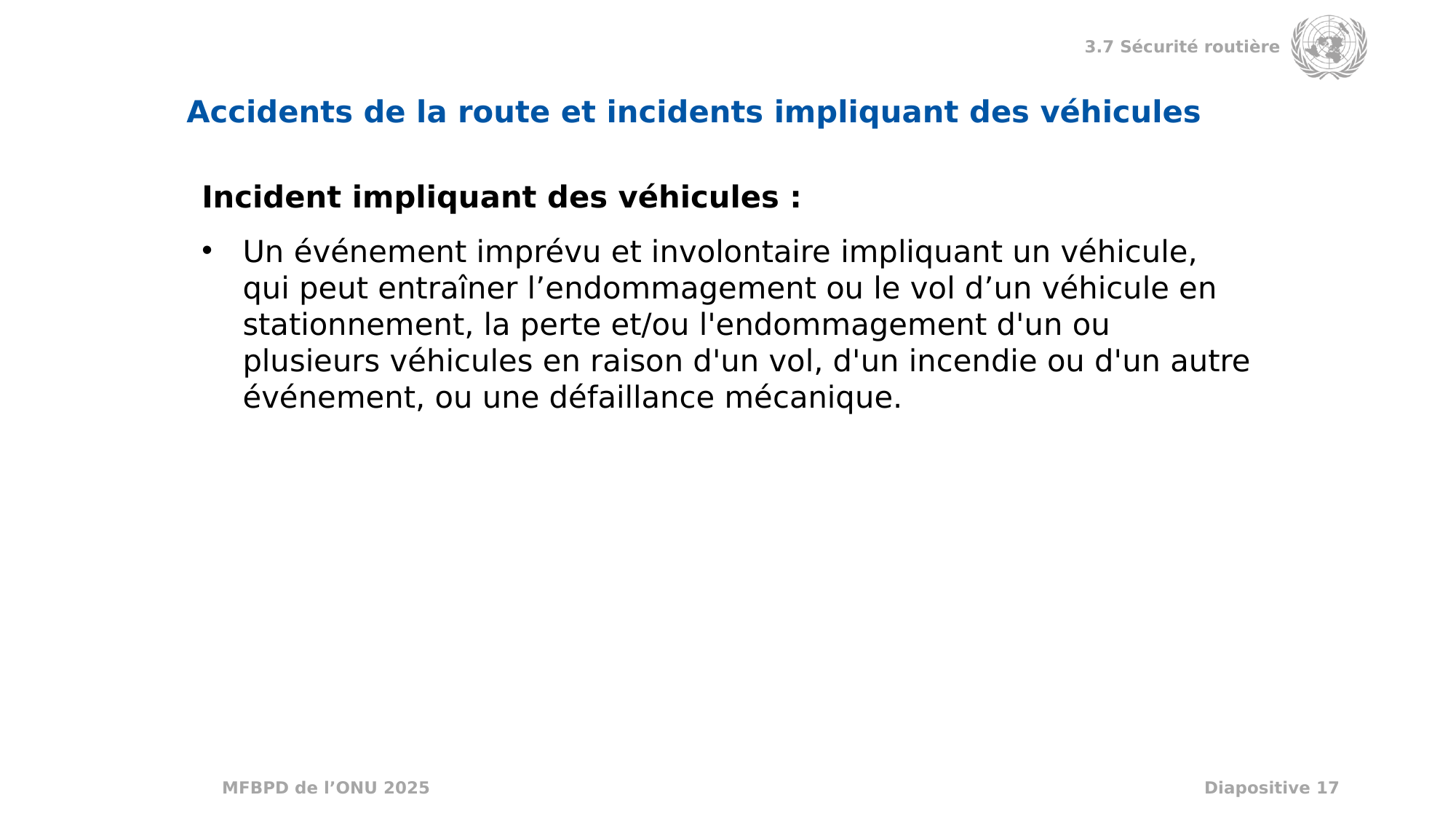

Accidents de la route et incidents impliquant des véhicules
Incident impliquant des véhicules :
Un événement imprévu et involontaire impliquant un véhicule, qui peut entraîner l’endommagement ou le vol d’un véhicule en stationnement, la perte et/ou l'endommagement d'un ou plusieurs véhicules en raison d'un vol, d'un incendie ou d'un autre événement, ou une défaillance mécanique.